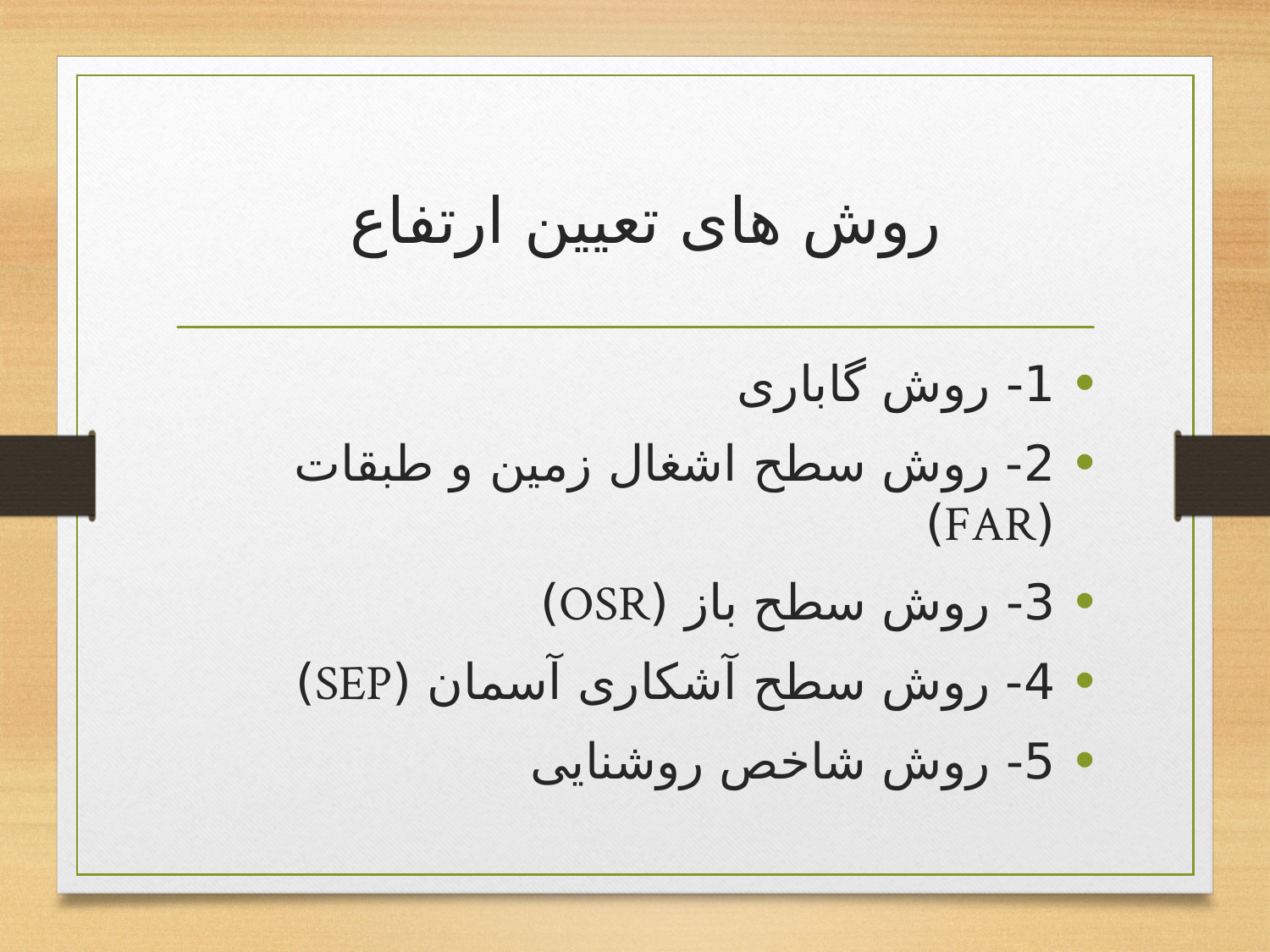

# روش های تعیین ارتفاع
1- روش گاباری
2- روش سطح اشغال زمین و طبقات (FAR)
3- روش سطح باز (OSR)
4- روش سطح آشکاری آسمان (SEP)
5- روش شاخص روشنایی